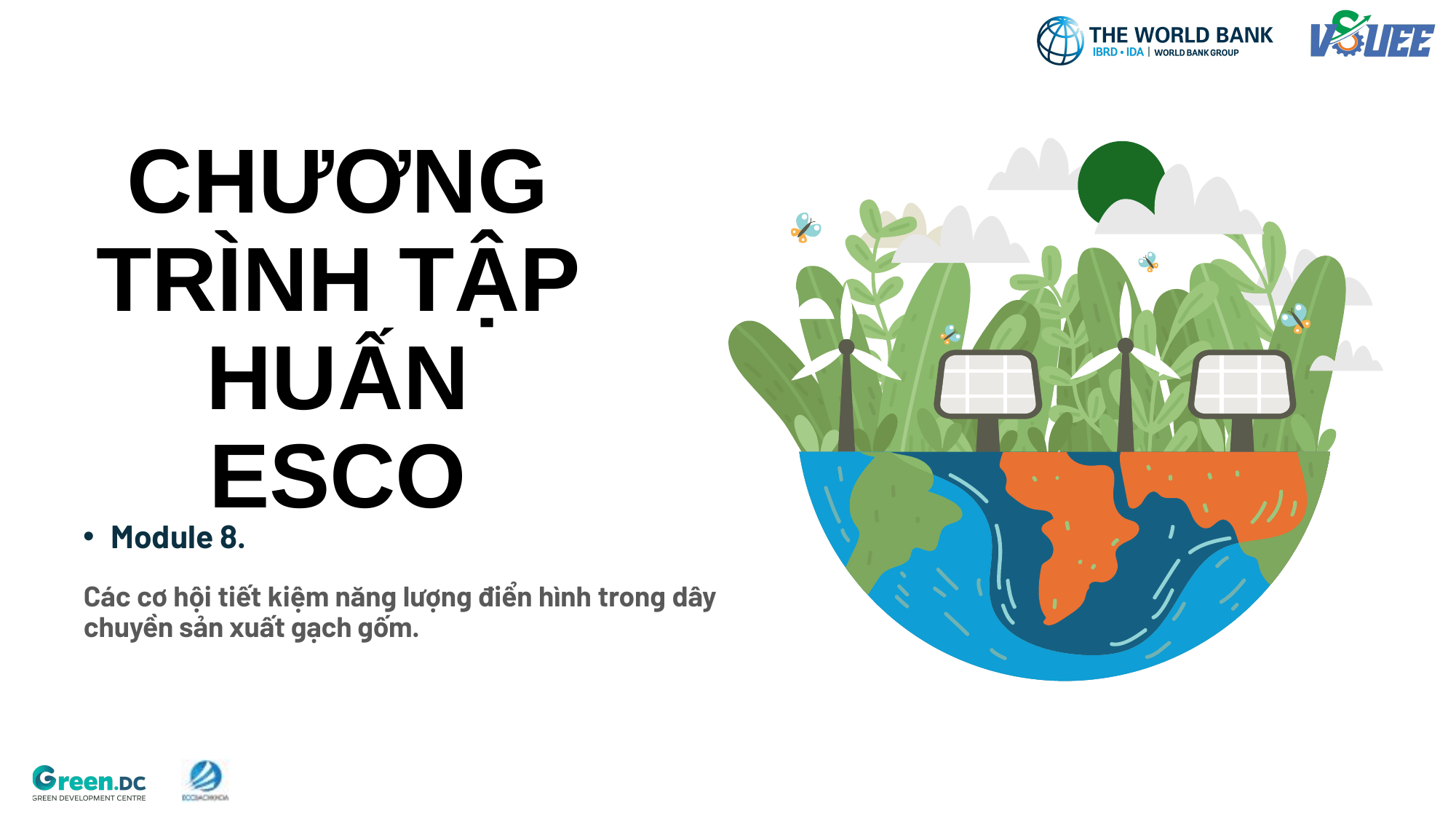

CHƯƠNG TRÌNH TẬP HUẤN ESCO
Module 8.
Các cơ hội tiết kiệm năng lượng điển hình trong dây chuyền sản xuất gạch gốm.